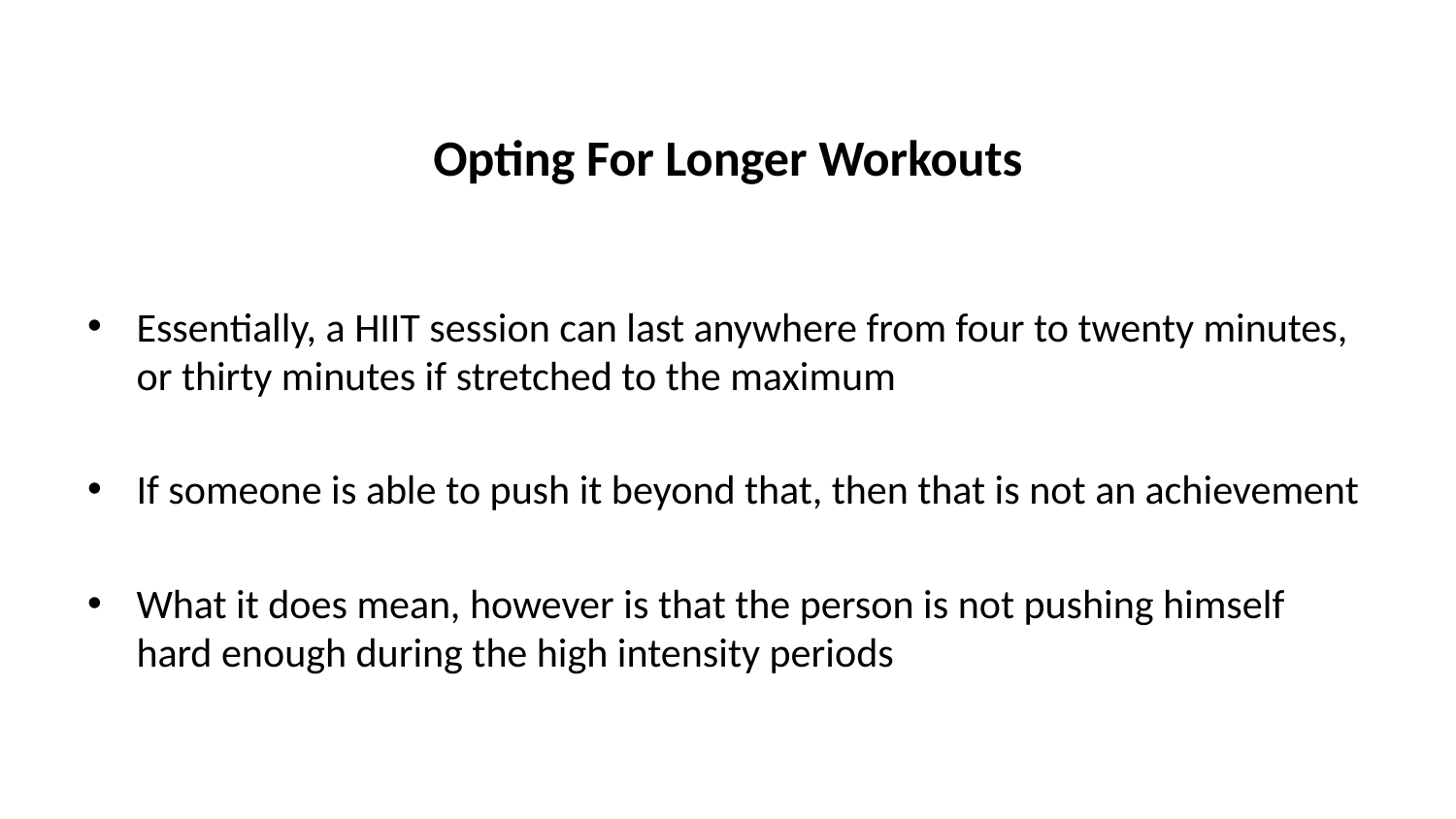

# Opting For Longer Workouts
Essentially, a HIIT session can last anywhere from four to twenty minutes, or thirty minutes if stretched to the maximum

If someone is able to push it beyond that, then that is not an achievement

What it does mean, however is that the person is not pushing himself hard enough during the high intensity periods